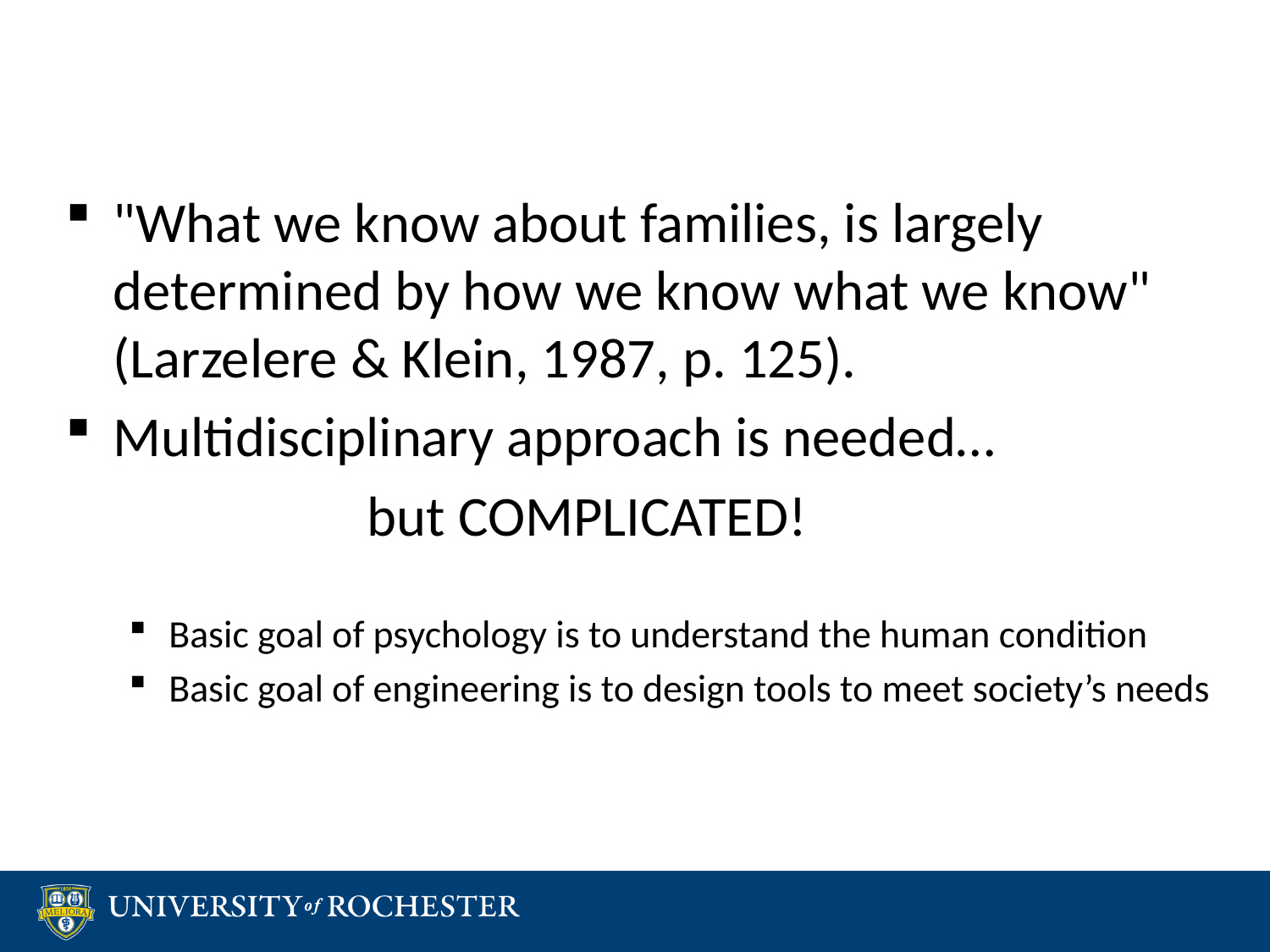

"What we know about families, is largely determined by how we know what we know" (Larzelere & Klein, 1987, p. 125).
Multidisciplinary approach is needed…
			but COMPLICATED!

Basic goal of psychology is to understand the human condition
Basic goal of engineering is to design tools to meet society’s needs